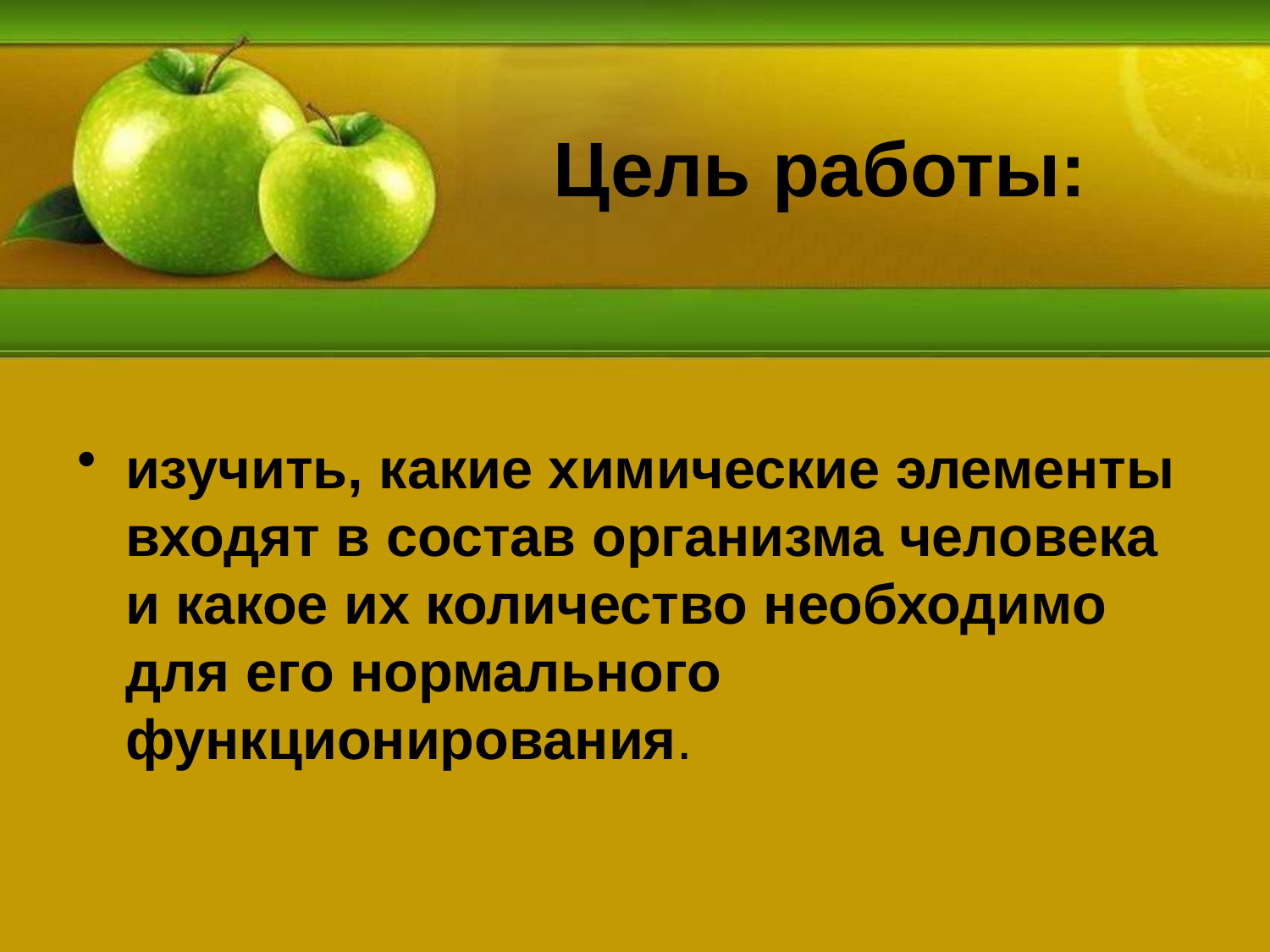

# Цель работы:
изучить, какие химические элементы входят в состав организма человека и какое их количество необходимо для его нормального функционирования.